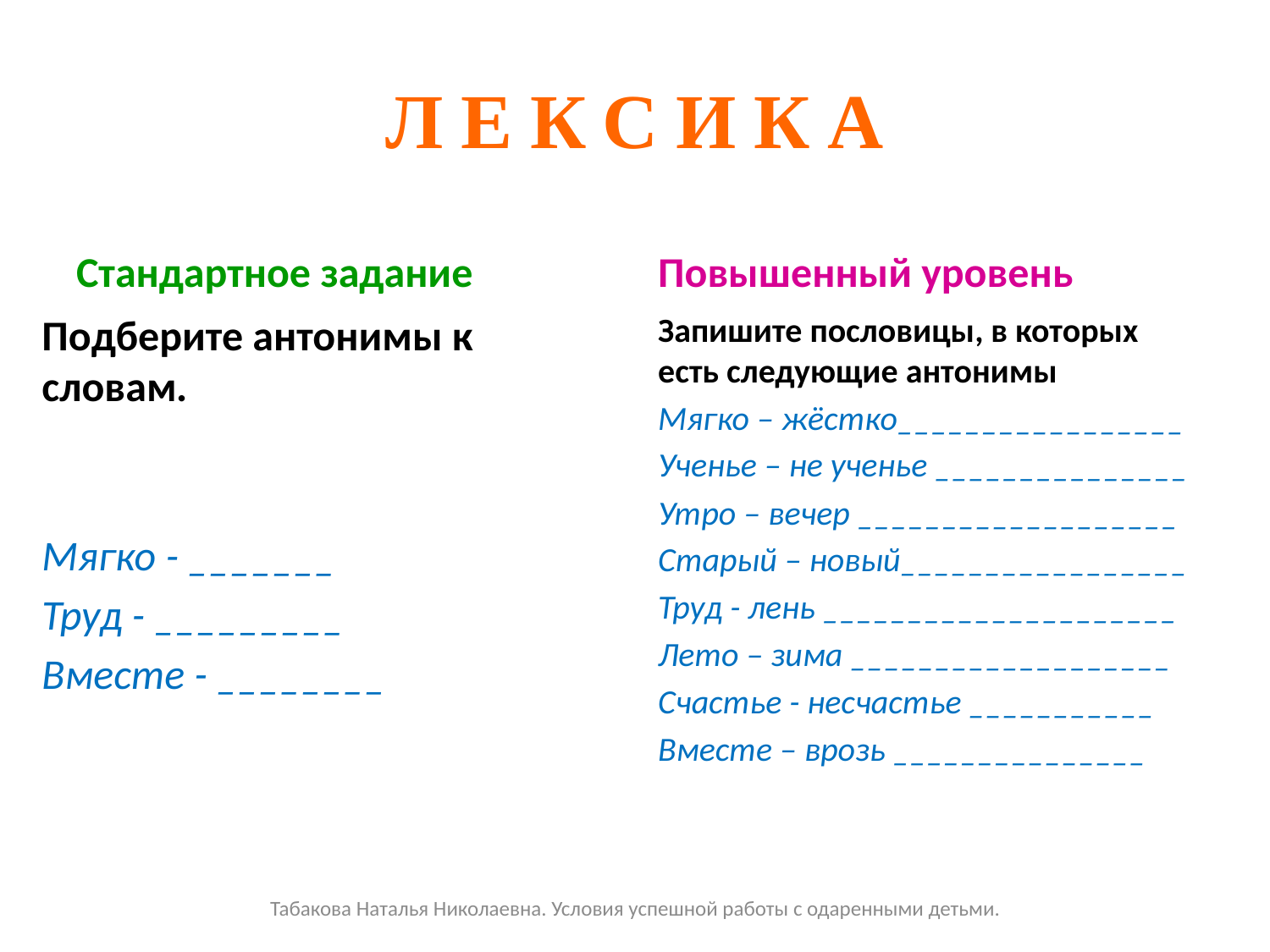

# ЛЕКСИКА
Стандартное задание
Повышенный уровень
Подберите антонимы к словам.

Мягко - _______
Труд - _________
Вместе - ________

Запишите пословицы, в которых есть следующие антонимы
Мягко – жёстко_________________
Ученье – не ученье _______________
Утро – вечер ___________________
Старый – новый_________________
Труд - лень _____________________
Лето – зима ___________________
Счастье - несчастье ___________
Вместе – врозь _______________

Табакова Наталья Николаевна. Условия успешной работы с одаренными детьми.